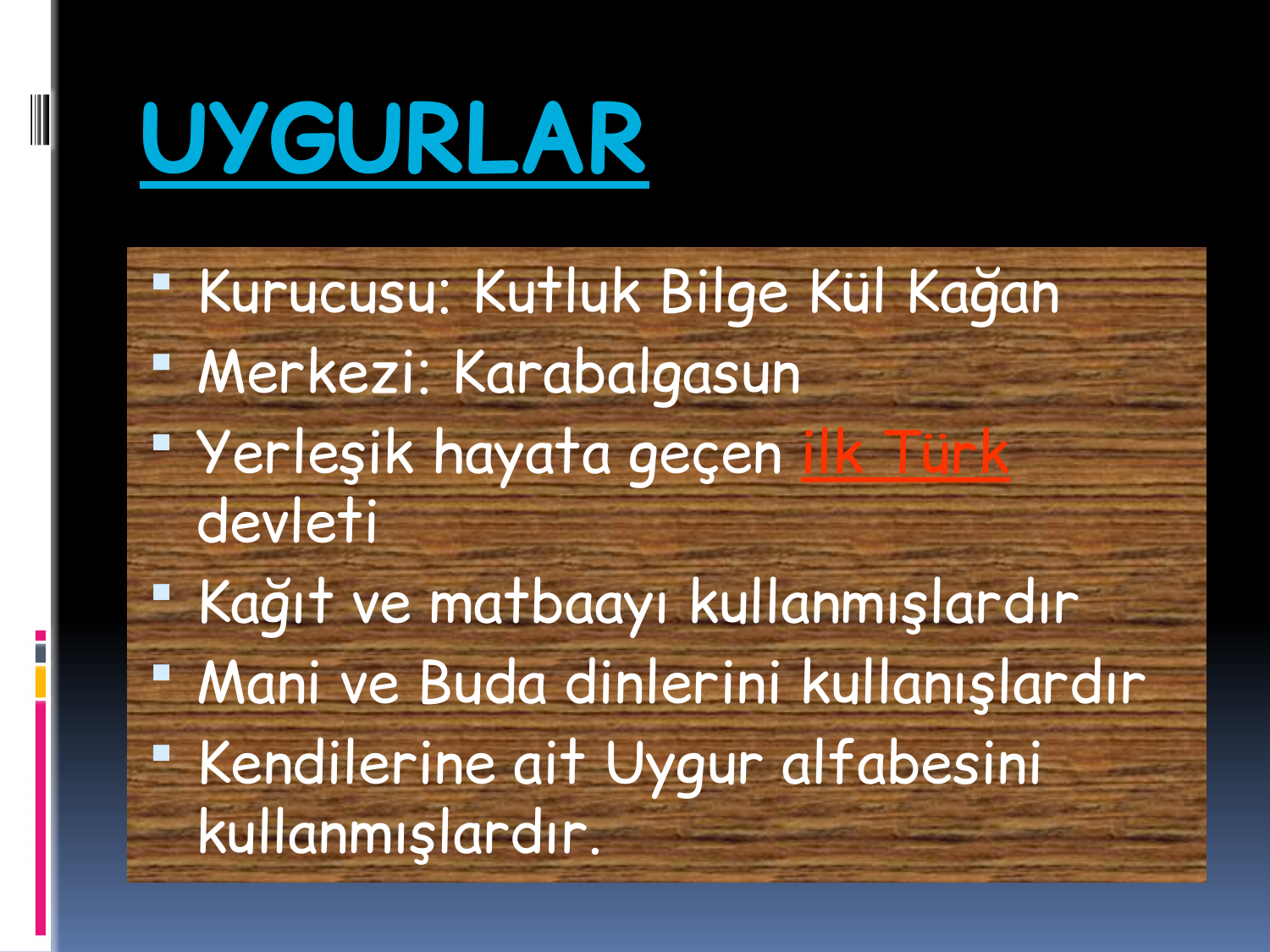

# UYGURLAR
Kurucusu: Kutluk Bilge Kül Kağan
Merkezi: Karabalgasun
Yerleşik hayata geçen ilk Türk devleti
Kağıt ve matbaayı kullanmışlardır
Mani ve Buda dinlerini kullanışlardır
Kendilerine ait Uygur alfabesini kullanmışlardır.